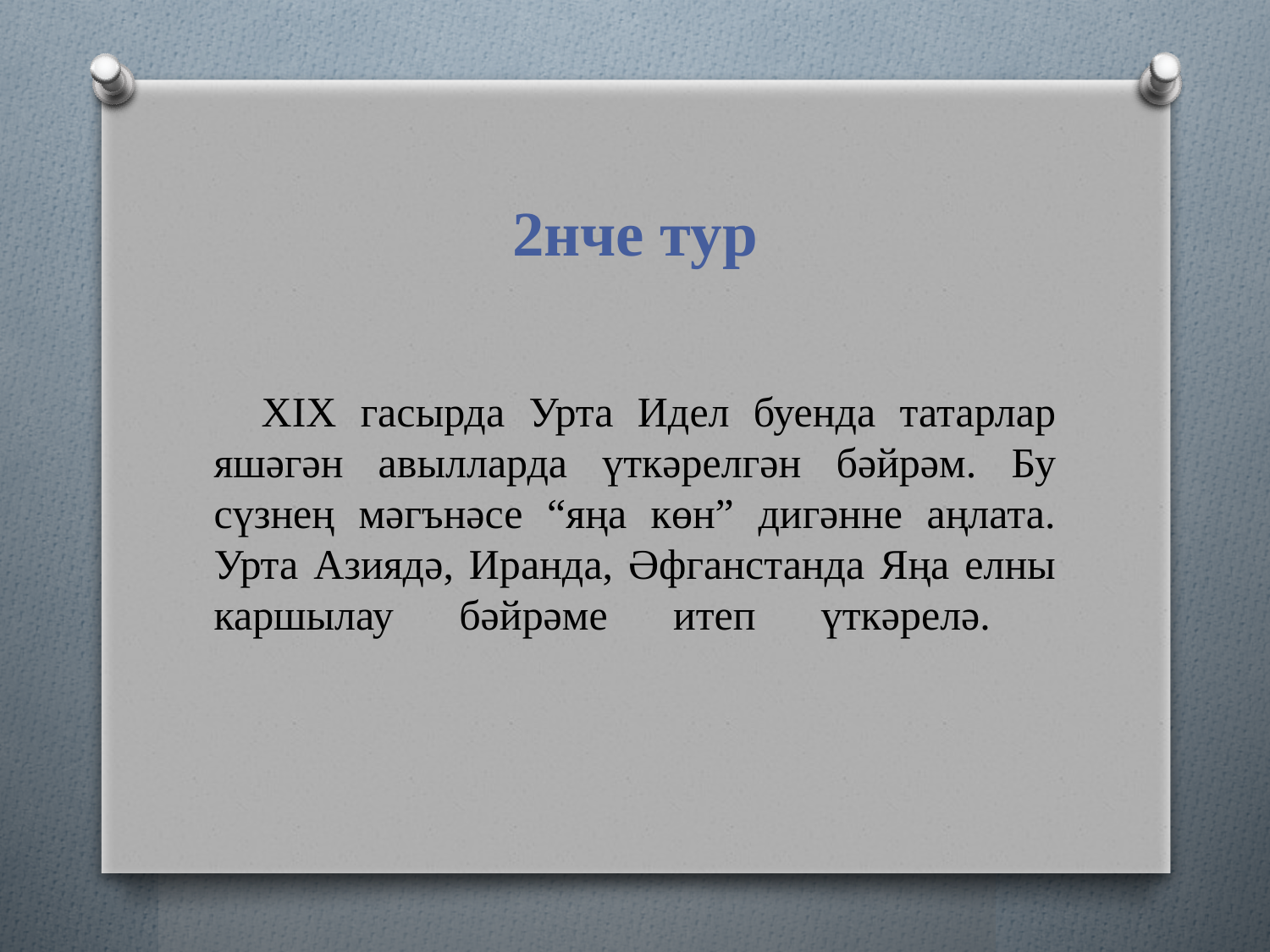

# XIX гасырда Урта Идел буенда татарлар яшәгән авылларда үткәрелгән бәйрәм. Бу сүзнең мәгънәсе “яңа көн” дигәнне аңлата. Урта Азиядә, Иранда, Әфганстанда Яңа елны каршылау бәйрәме итеп үткәрелә.
2нче тур